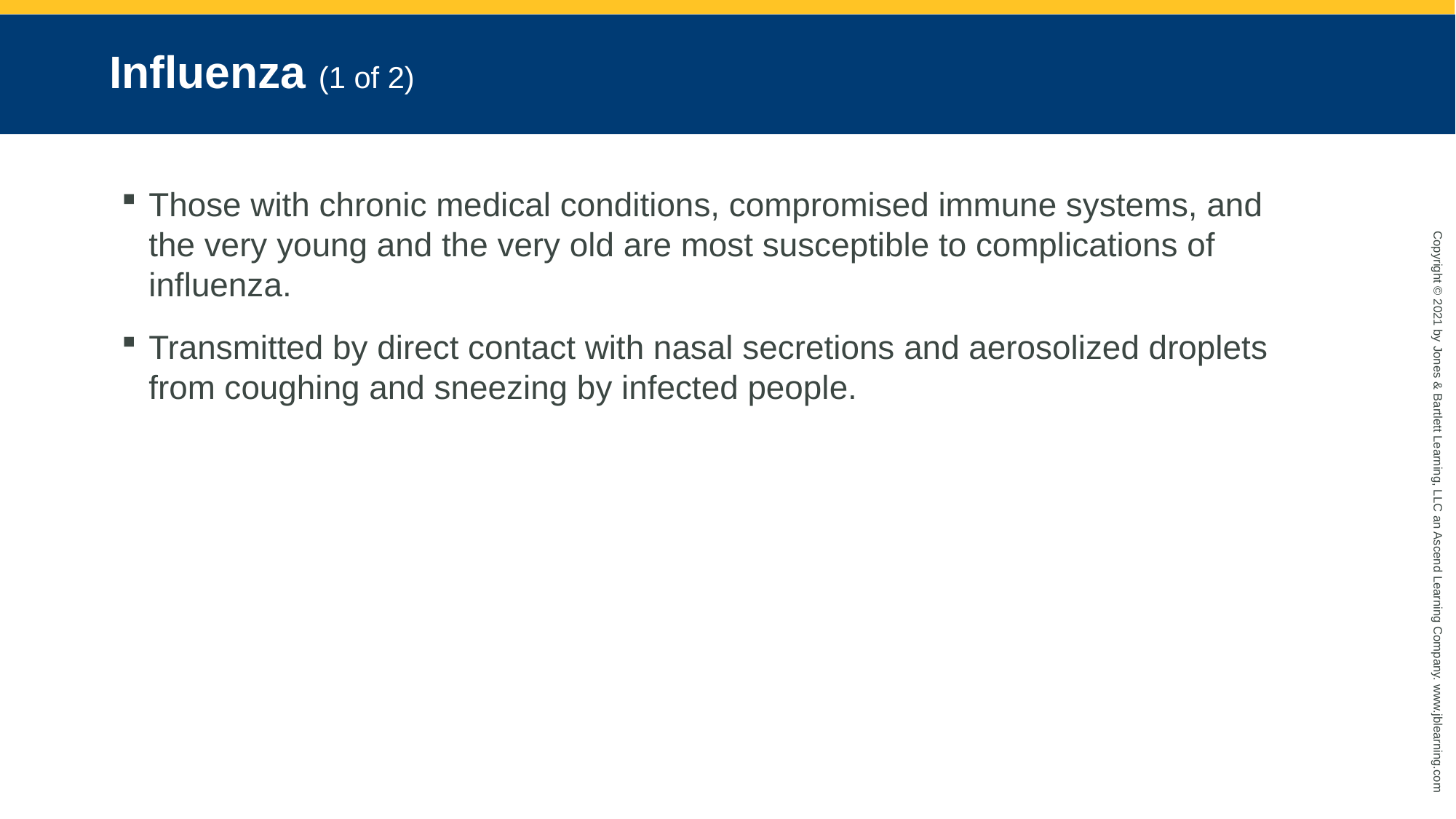

# Influenza (1 of 2)
Those with chronic medical conditions, compromised immune systems, and the very young and the very old are most susceptible to complications of influenza.
Transmitted by direct contact with nasal secretions and aerosolized droplets from coughing and sneezing by infected people.